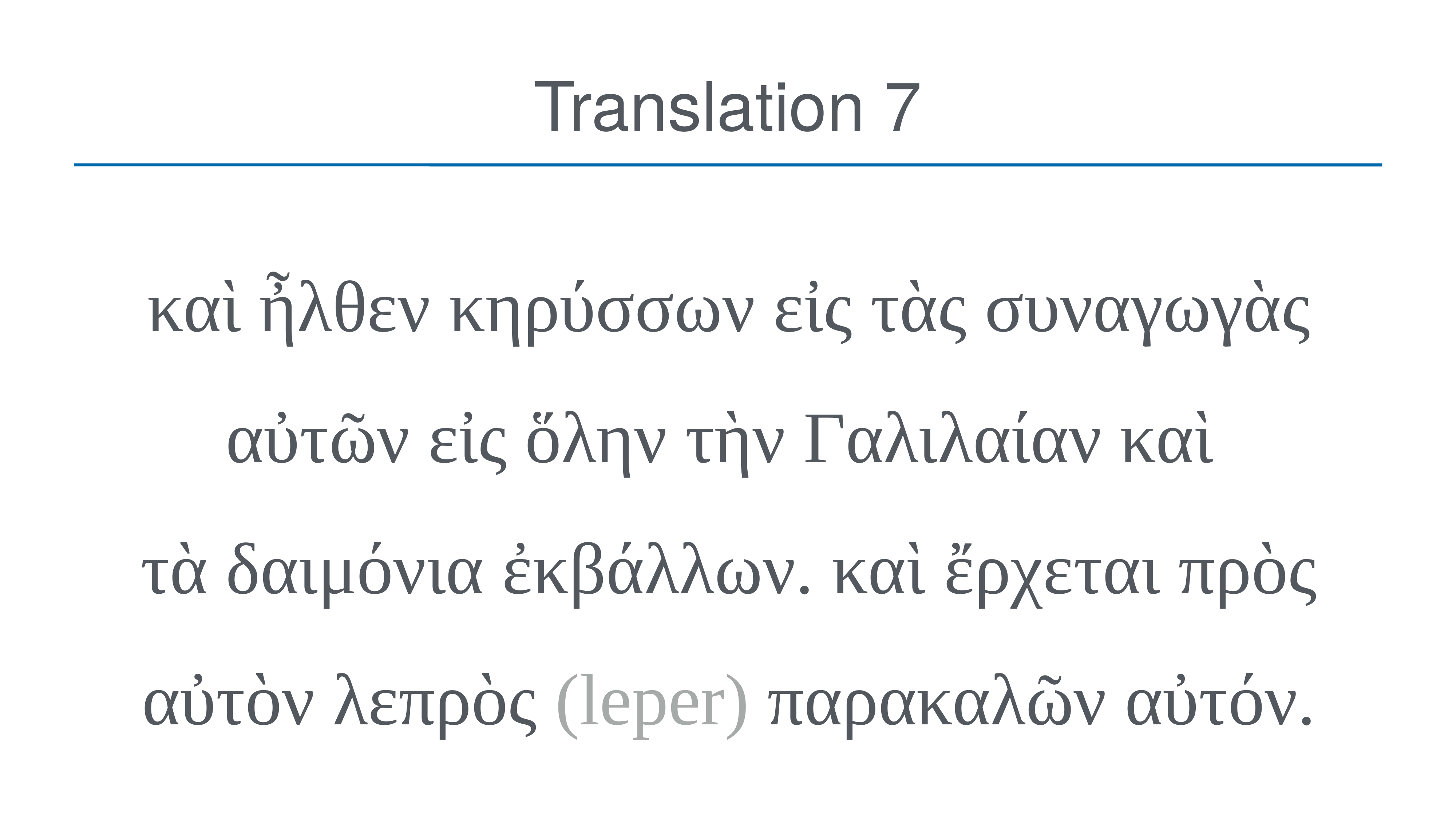

# Translation 7
καὶ ἦλθεν κηρύσσων εἰς τὰς συναγωγὰς αὐτῶν εἰς ὅλην τὴν Γαλιλαίαν καὶ
τὰ δαιμόνια ἐκβάλλων. καὶ ἔρχεται πρὸς αὐτὸν λεπρὸς (leper) παρακαλῶν αὐτόν.